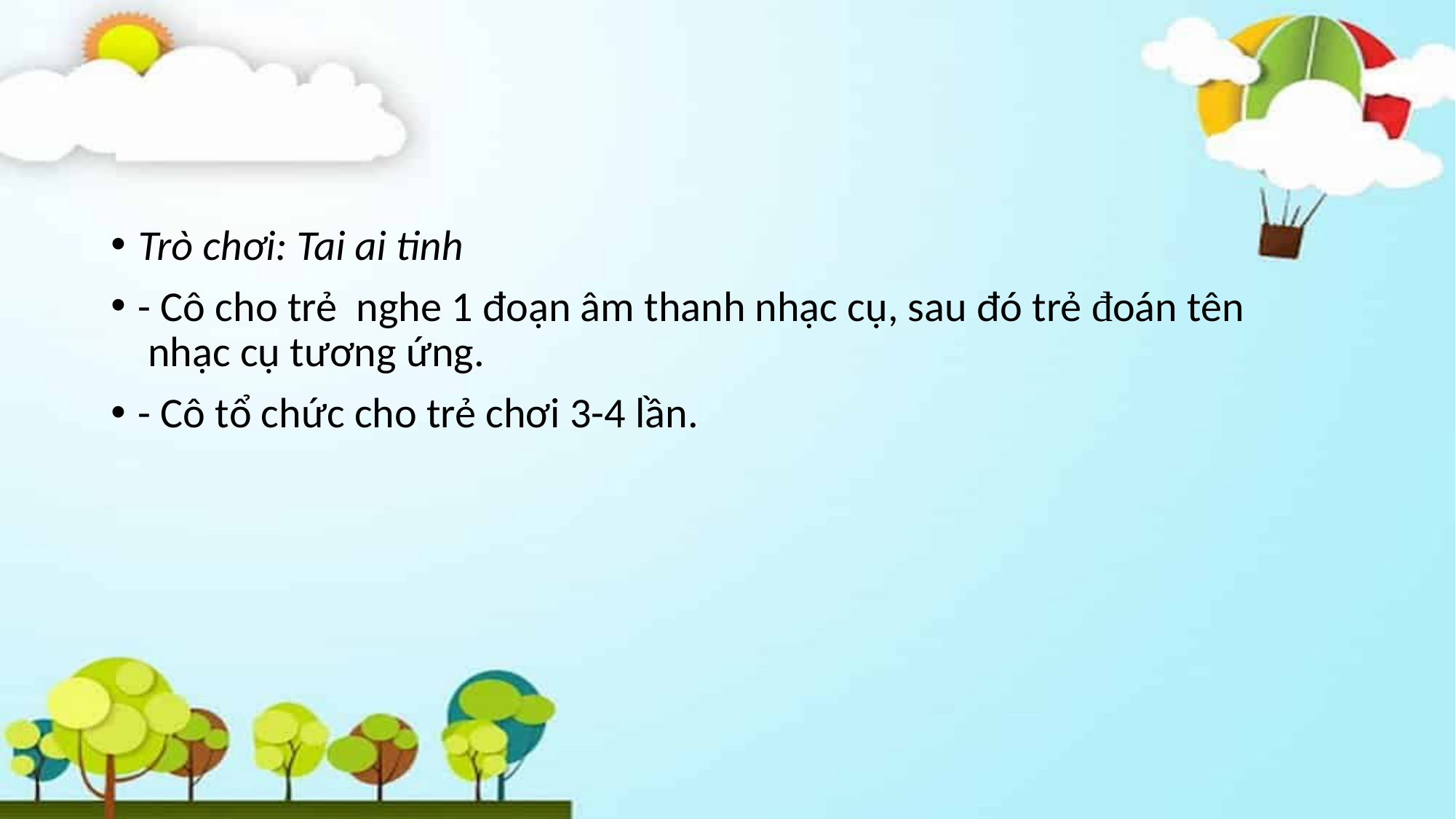

Trò chơi: Tai ai tinh
- Cô cho trẻ  nghe 1 đoạn âm thanh nhạc cụ, sau đó trẻ đoán tên  nhạc cụ tương ứng.
- Cô tổ chức cho trẻ chơi 3-4 lần.